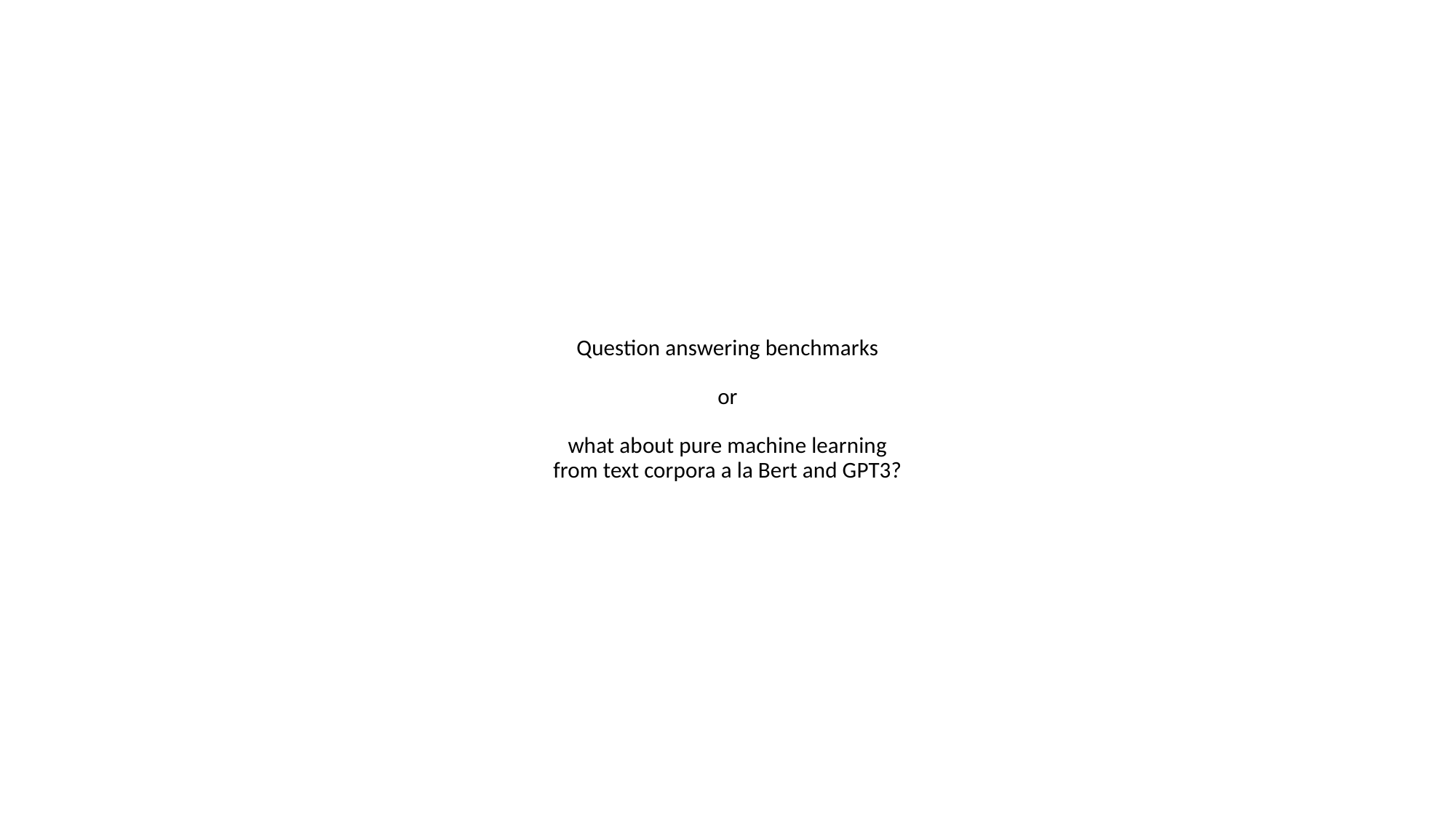

# Question answering benchmarks or what about pure machine learning from text corpora a la Bert and GPT3?